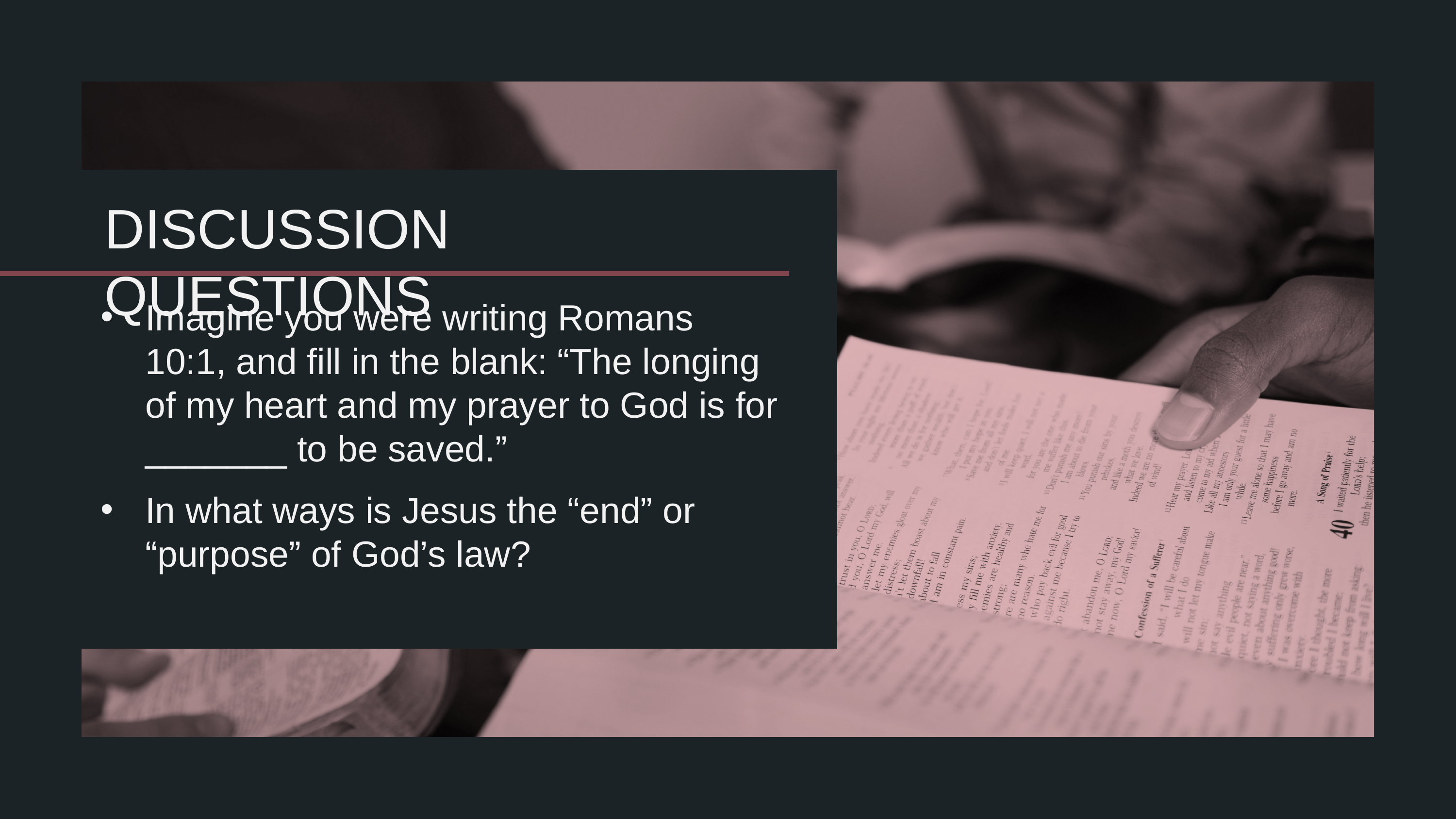

Imagine you were writing Romans 10:1, and fill in the blank: “The longing of my heart and my prayer to God is for _______ to be saved.”
In what ways is Jesus the “end” or “purpose” of God’s law?